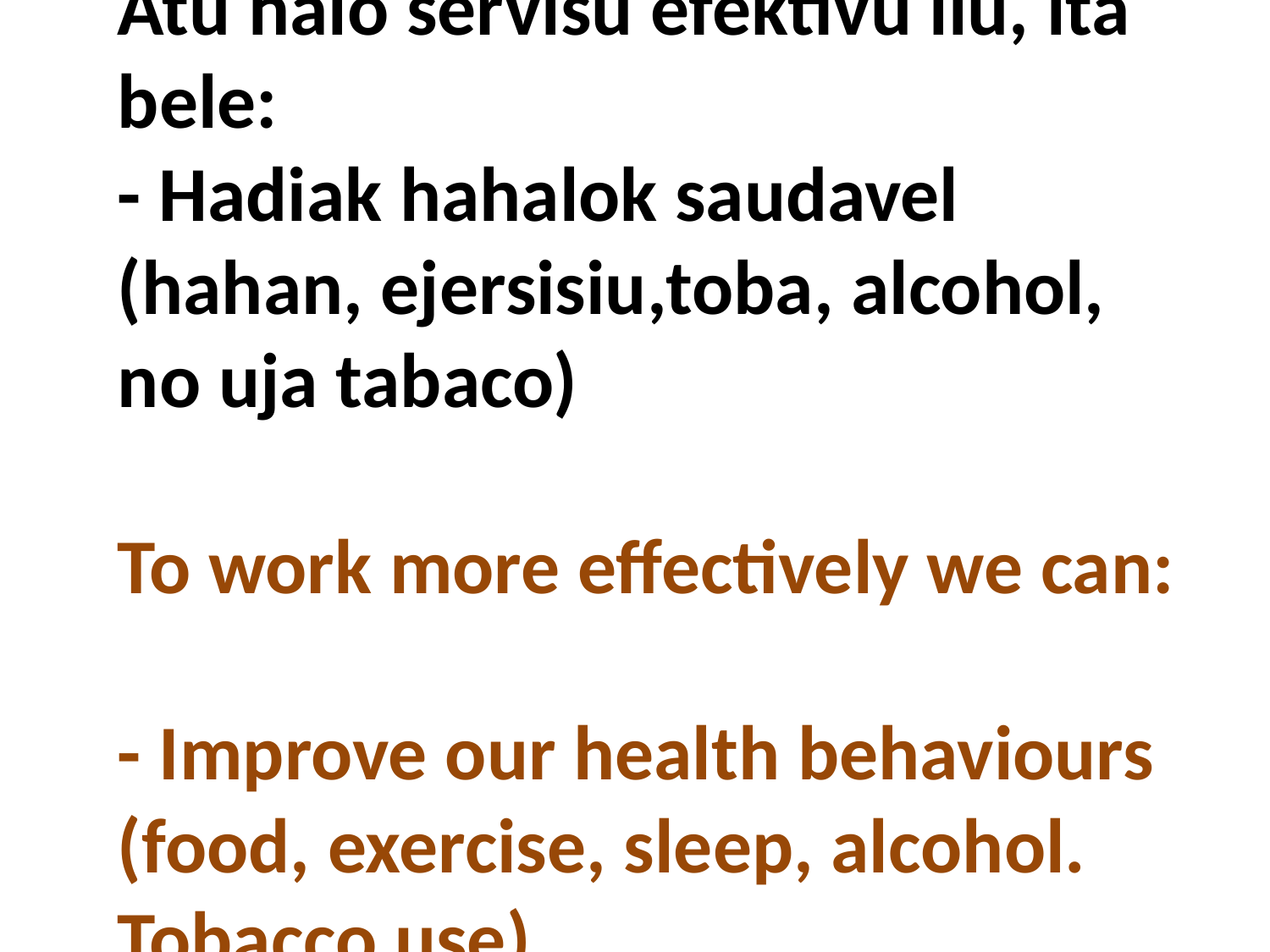

Atu halo servisu efektivu liu, ita bele:
- Hadiak hahalok saudavel (hahan, ejersisiu,toba, alcohol, no uja tabaco)
To work more effectively we can:
- Improve our health behaviours (food, exercise, sleep, alcohol. Tobacco use)